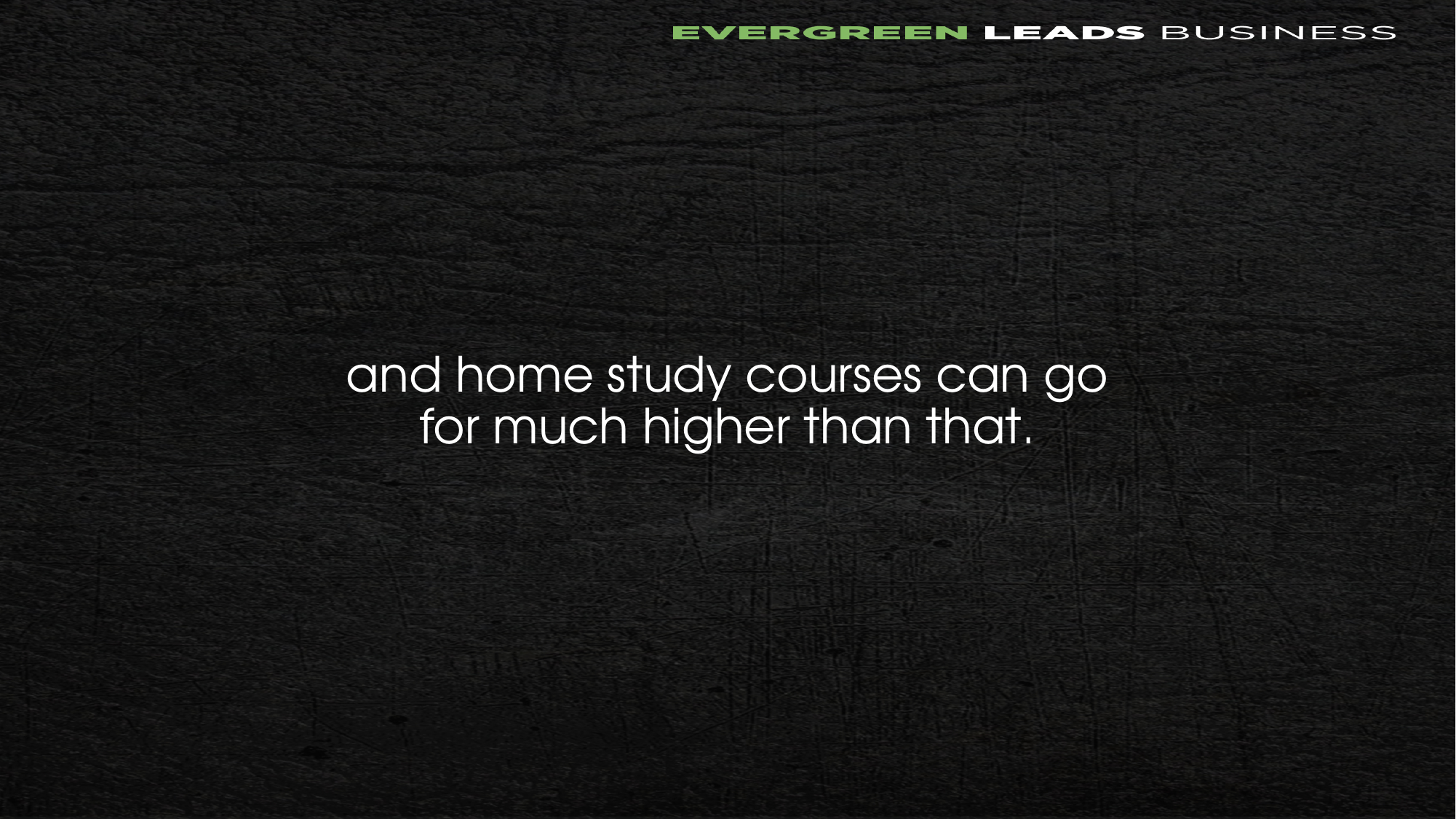

and home study courses can go for much higher than that.